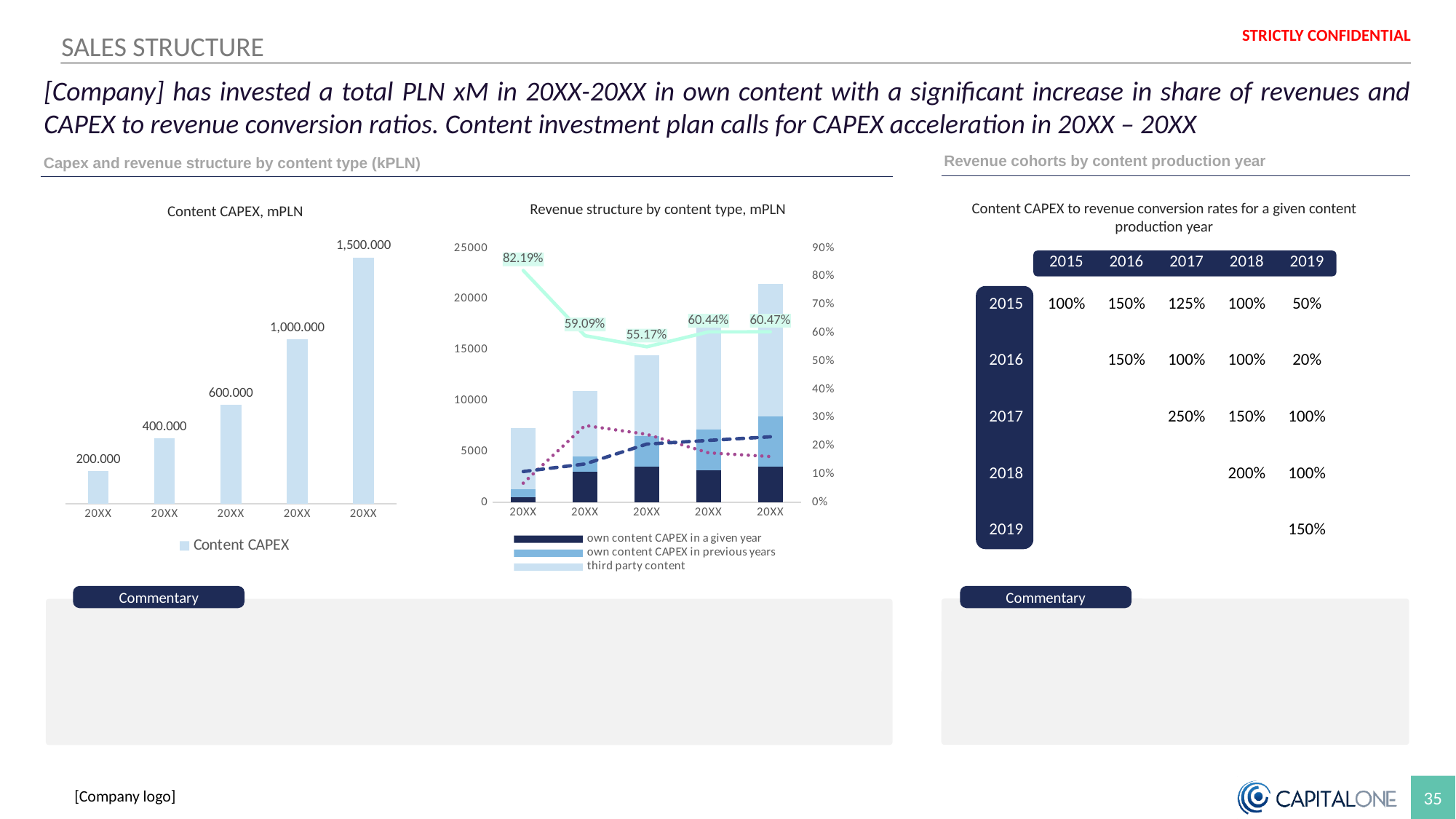

Colour palette

SALES STRUCTURE
[Company] has invested a total PLN xM in 20XX-20XX in own content with a significant increase in share of revenues and CAPEX to revenue conversion ratios. Content investment plan calls for CAPEX acceleration in 20XX – 20XX
Revenue cohorts by content production year
Capex and revenue structure by content type (kPLN)

### Chart

| Category | Content CAPEX |
|---|---|
| 20XX | 200.0 |
| 20XX | 400.0 |
| 20XX | 600.0 |
| 20XX | 1000.0 |
| 20XX | 1500.0 |
Content CAPEX to revenue conversion rates for a given content production year
Revenue structure by content type, mPLN
Content CAPEX, mPLN

### Chart

| Category | own content CAPEX in a given year | own content CAPEX in previous years | third party content | own content given year, % | own content previous years, % | third party content, % |
|---|---|---|---|---|---|---|
| 20XX | 500.0 | 800.0 | 6000.0 | 0.0684931506849315 | 0.1095890410958904 | 0.821917808219178 |
| 20XX | 3000.0 | 1500.0 | 6500.0 | 0.2727272727272727 | 0.13636363636363635 | 0.5909090909090909 |
| 20XX | 3500.0 | 3000.0 | 8000.0 | 0.2413793103448276 | 0.20689655172413793 | 0.5517241379310345 |
| 20XX | 3200.0 | 4000.0 | 11000.0 | 0.17582417582417584 | 0.21978021978021978 | 0.6043956043956044 |
| 20XX | 3500.0 | 5000.0 | 13000.0 | 0.16279069767441862 | 0.23255813953488372 | 0.6046511627906976 |
|  | 2015 | 2016 | 2017 | 2018 | 2019 |
| --- | --- | --- | --- | --- | --- |
| 2015 | 100% | 150% | 125% | 100% | 50% |
| 2016 |  | 150% | 100% | 100% | 20% |
| 2017 |  |  | 250% | 150% | 100% |
| 2018 |  |  |  | 200% | 100% |
| 2019 |  |  |  |  | 150% |

Commentary
Commentary